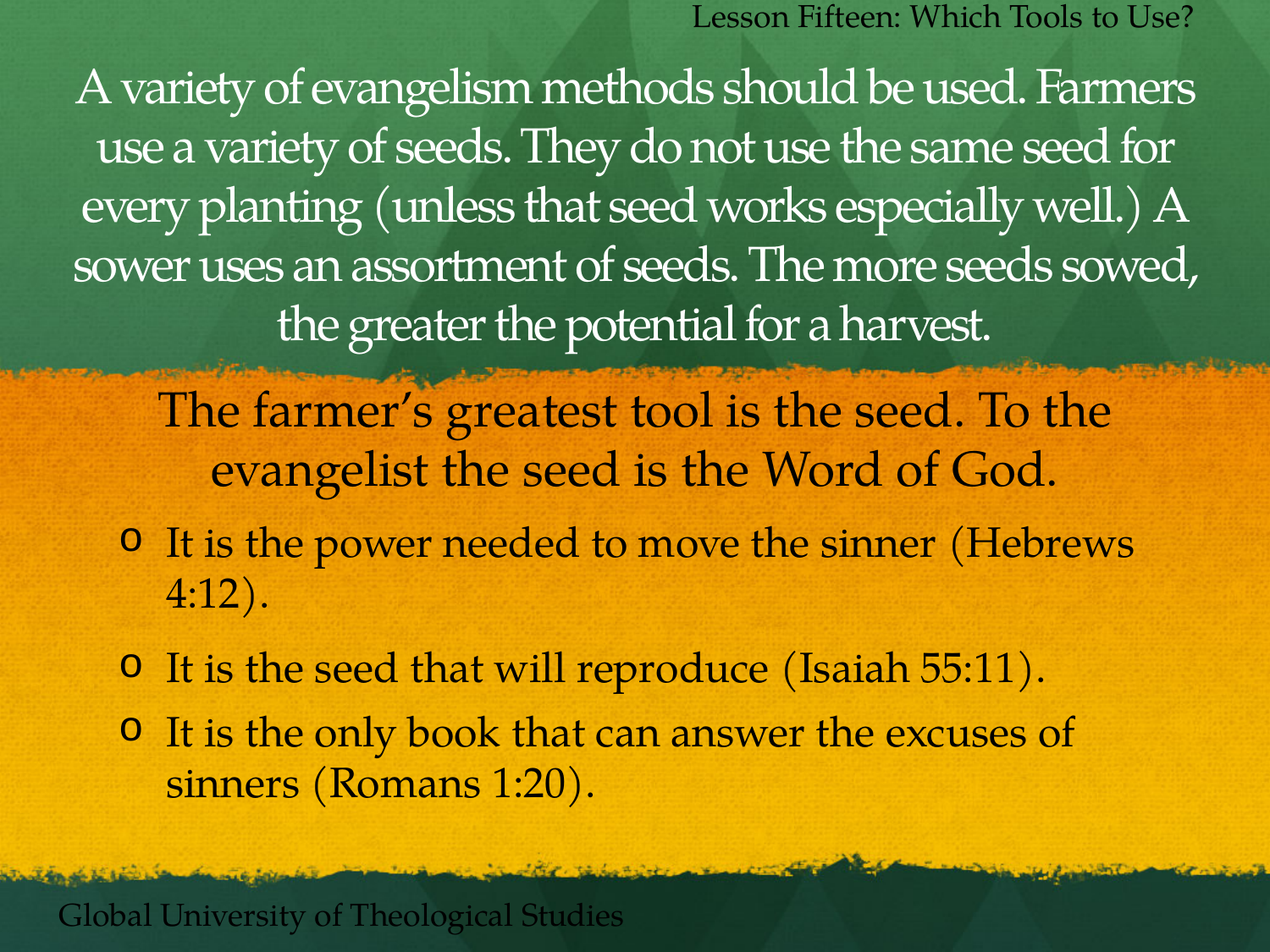

Lesson Fifteen: Which Tools to Use?

A variety of evangelism methods should be used. Farmers use a variety of seeds. They do not use the same seed for every planting (unless that seed works especially well.) A sower uses an assortment of seeds. The more seeds sowed, the greater the potential for a harvest.
The farmer’s greatest tool is the seed. To the evangelist the seed is the Word of God.
It is the power needed to move the sinner (Hebrews 4:12).
It is the seed that will reproduce (Isaiah 55:11).
It is the only book that can answer the excuses of sinners (Romans 1:20).
Global University of Theological Studies